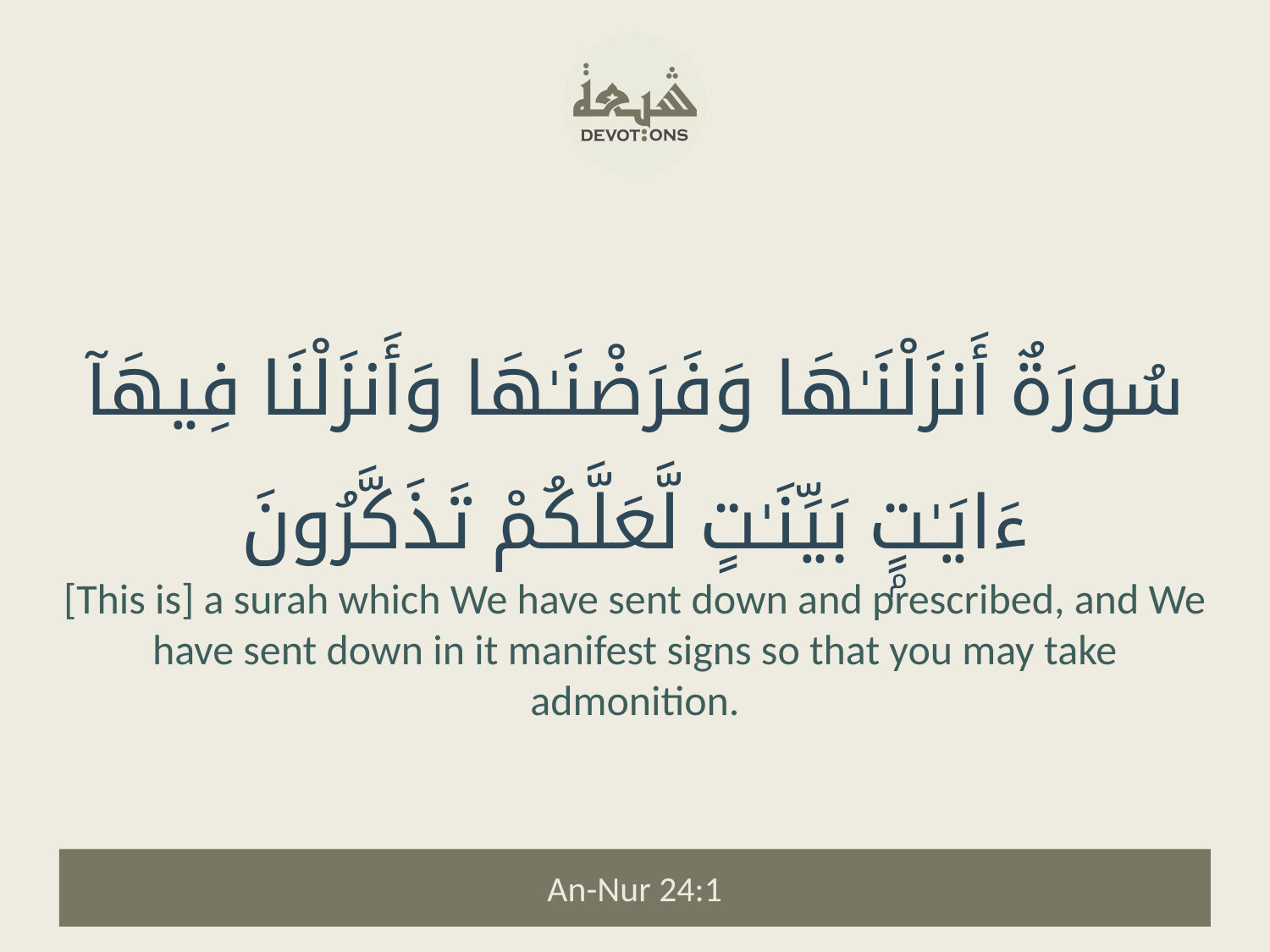

سُورَةٌ أَنزَلْنَـٰهَا وَفَرَضْنَـٰهَا وَأَنزَلْنَا فِيهَآ ءَايَـٰتٍۭ بَيِّنَـٰتٍ لَّعَلَّكُمْ تَذَكَّرُونَ
[This is] a surah which We have sent down and prescribed, and We have sent down in it manifest signs so that you may take admonition.
An-Nur 24:1